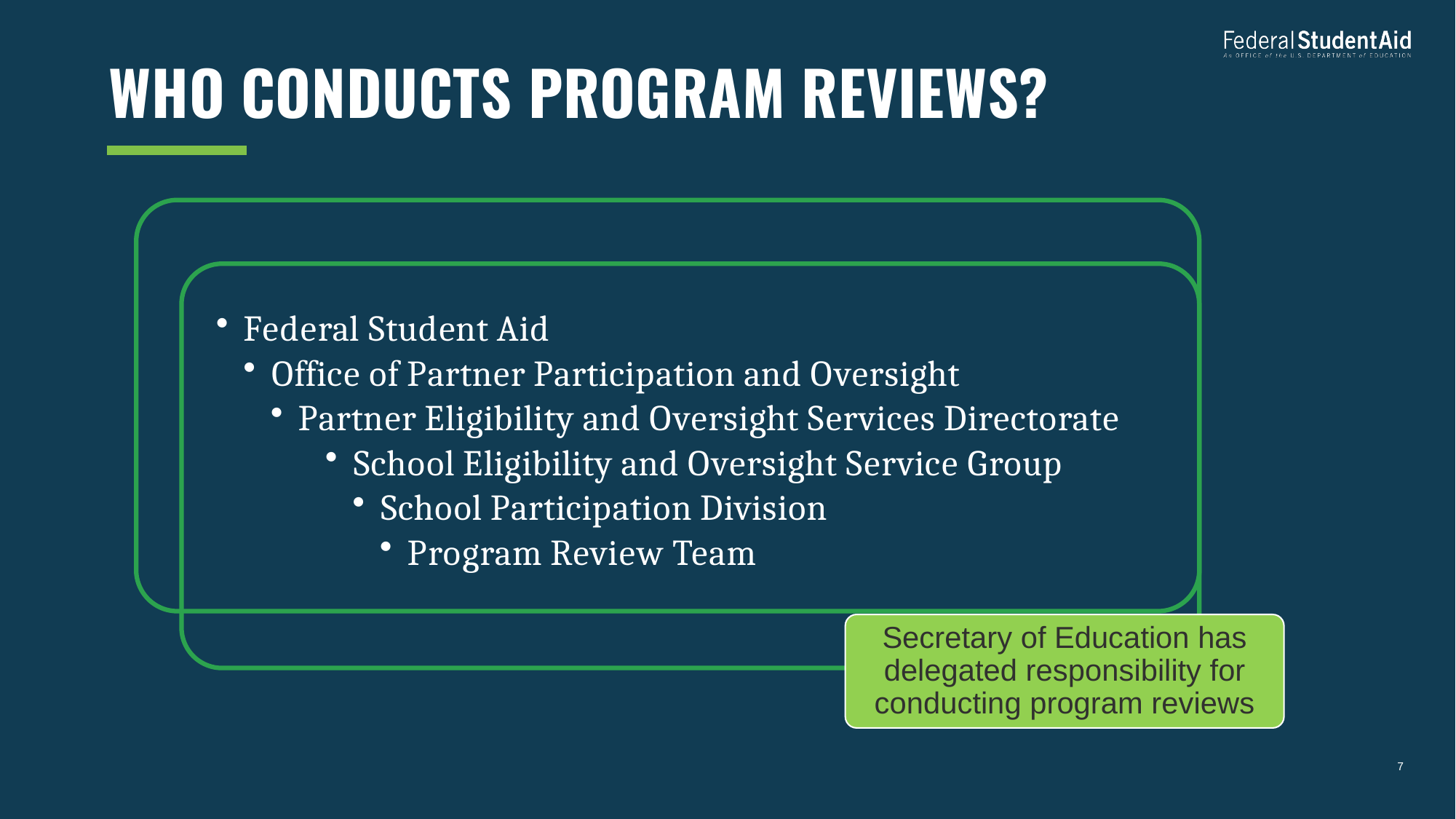

# Who conducts program reviews?

Federal Student Aid
Office of Partner Participation and Oversight
Partner Eligibility and Oversight Services Directorate
School Eligibility and Oversight Service Group
School Participation Division
Program Review Team

Secretary of Education has delegated responsibility for conducting program reviews
7